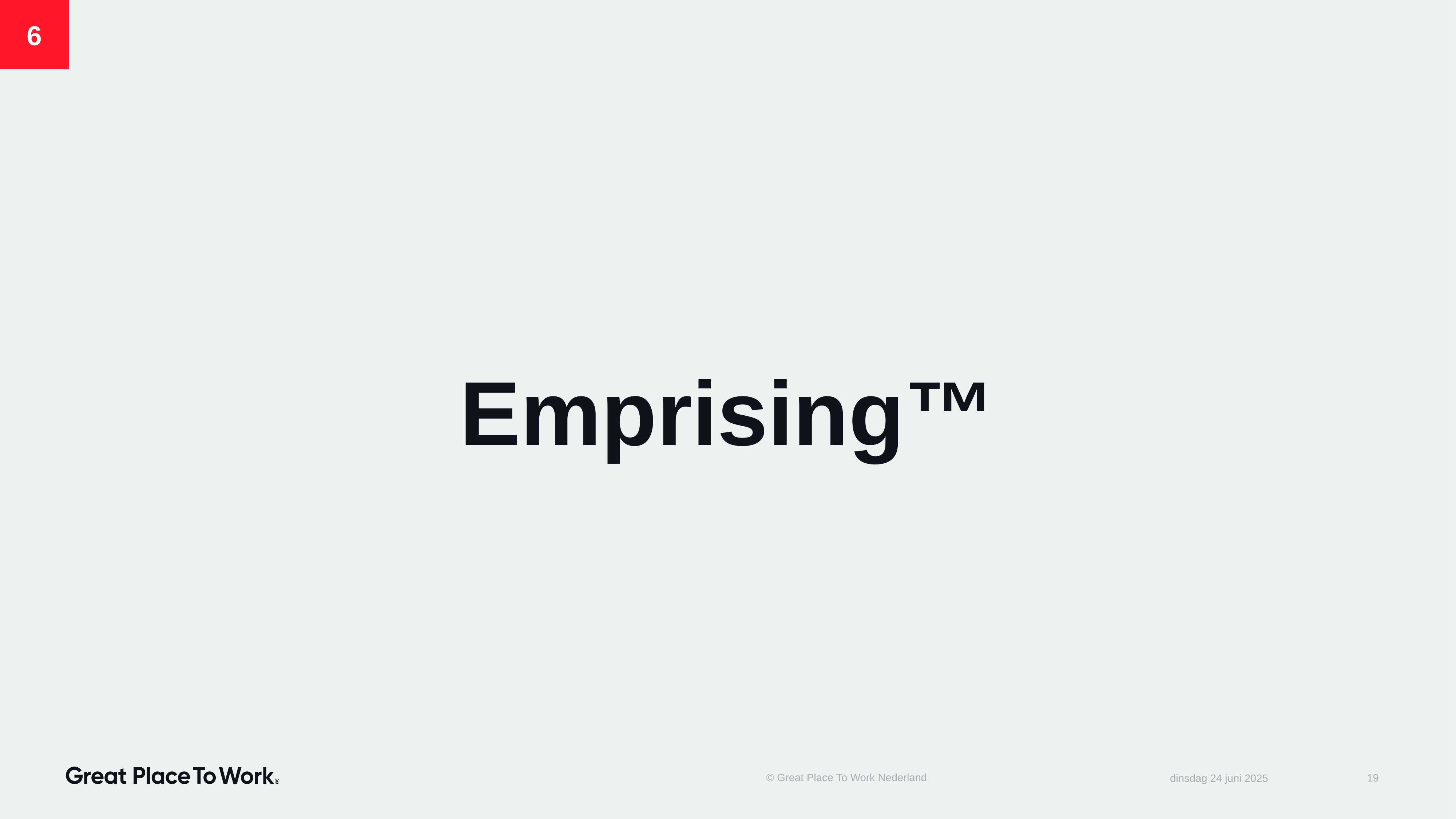

6
Emprising™
© Great Place To Work Nederland
19
dinsdag 24 juni 2025